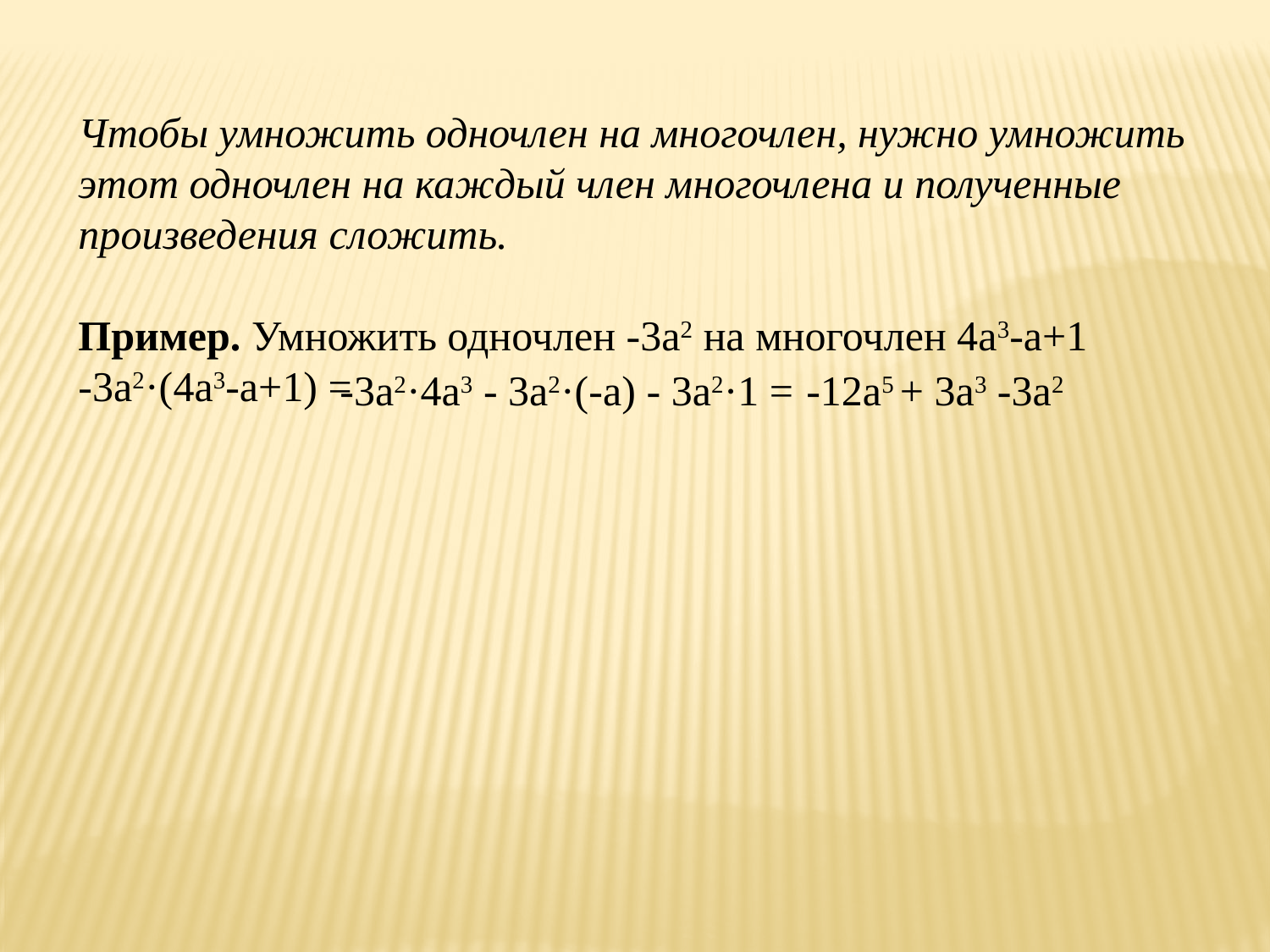

Чтобы умножить одночлен на многочлен, нужно умножить
этот одночлен на каждый член многочлена и полученные
произведения сложить.

Пример. Умножить одночлен -3а2 на многочлен 4а3-а+1
-3а2·(4а3-а+1) =

-3а2·4а3 - 3а2·(-а) - 3а2·1 =
-12а5 + 3а3 -3а2